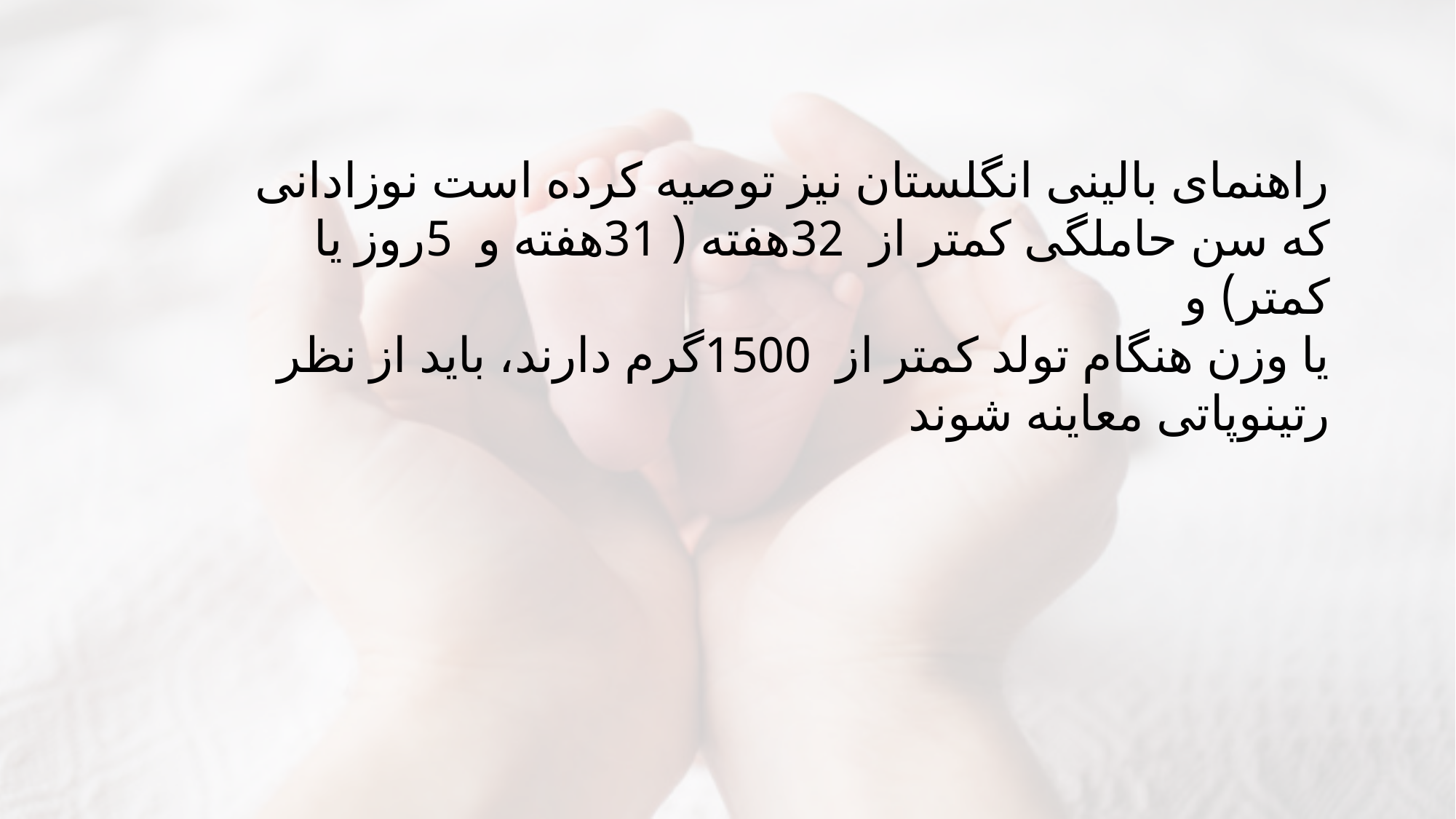

راهنمای بالینی انگلستان نیز توصیه کرده است نوزادانی که سن حاملگی کمتر از  32هفته ( 31هفته و  5روز یا کمتر) و
یا وزن هنگام تولد کمتر از  1500گرم دارند، باید از نظر رتینوپاتی معاینه شوند